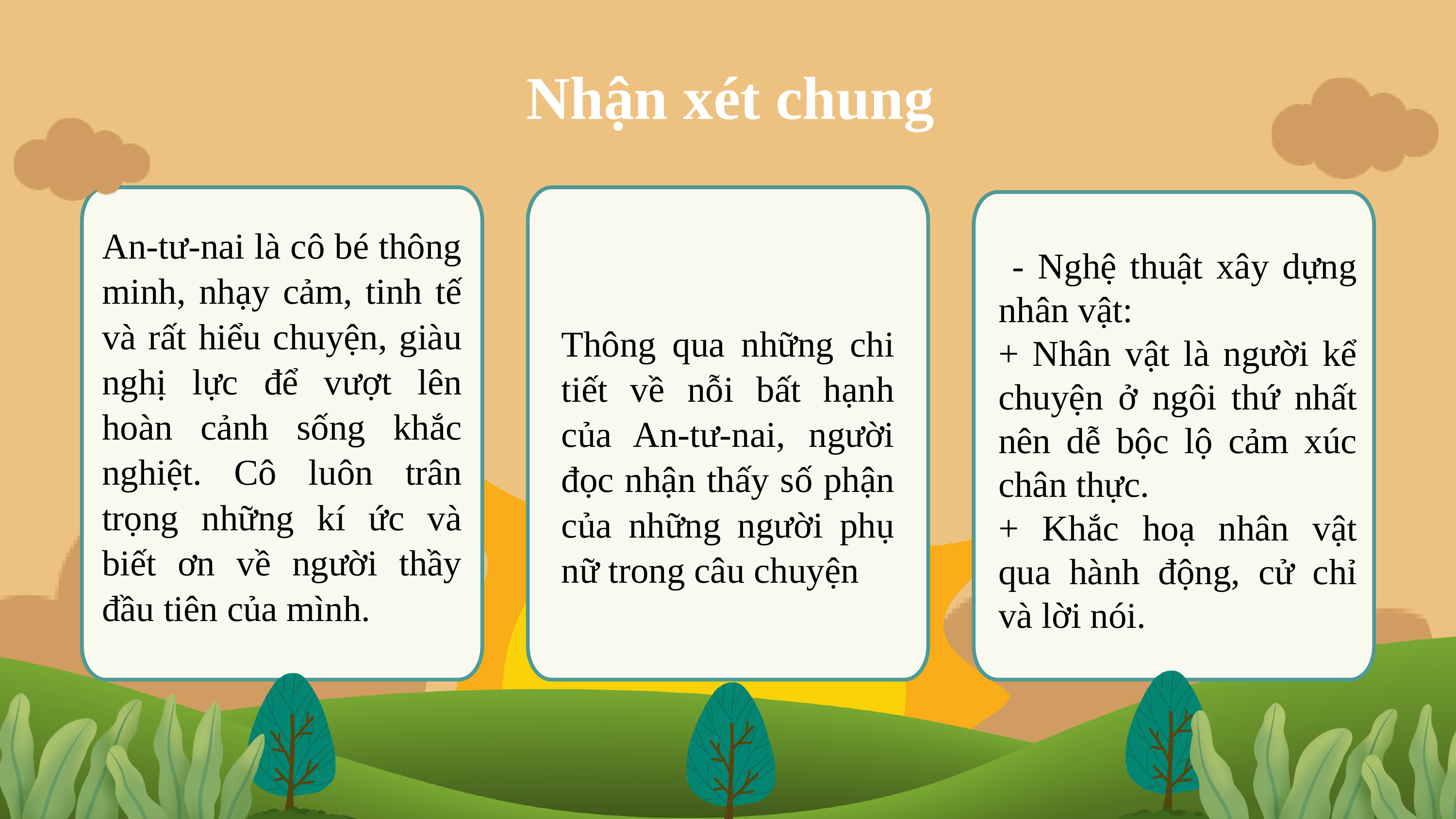

Nhận xét chung

An-tư-nai là cô bé thông minh, nhạy cảm, tinh tế và rất hiểu chuyện, giàu nghị lực để vượt lên hoàn cảnh sống khắc nghiệt. Cô luôn trân trọng những kí ức và biết ơn về người thầy đầu tiên của mình.
 - Nghệ thuật xây dựng nhân vật:
+ Nhân vật là người kể chuyện ở ngôi thứ nhất nên dễ bộc lộ cảm xúc chân thực.
+ Khắc hoạ nhân vật qua hành động, cử chỉ và lời nói.
Thông qua những chi tiết về nỗi bất hạnh của An-tư-nai, người đọc nhận thấy số phận của những người phụ nữ trong câu chuyện